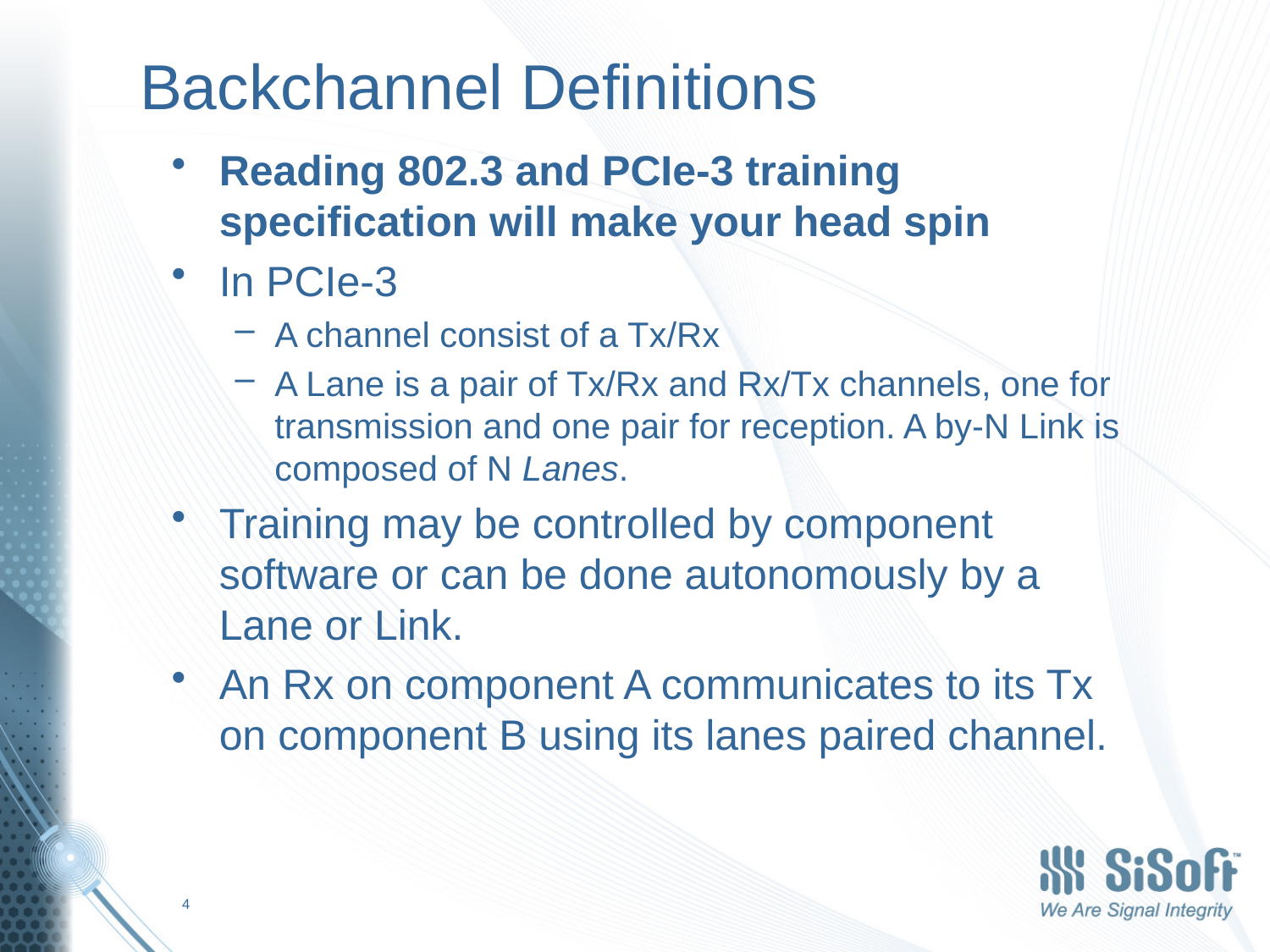

# Backchannel Definitions
Reading 802.3 and PCIe-3 training specification will make your head spin
In PCIe-3
A channel consist of a Tx/Rx
A Lane is a pair of Tx/Rx and Rx/Tx channels, one for transmission and one pair for reception. A by-N Link is composed of N Lanes.
Training may be controlled by component software or can be done autonomously by a Lane or Link.
An Rx on component A communicates to its Tx on component B using its lanes paired channel.
4